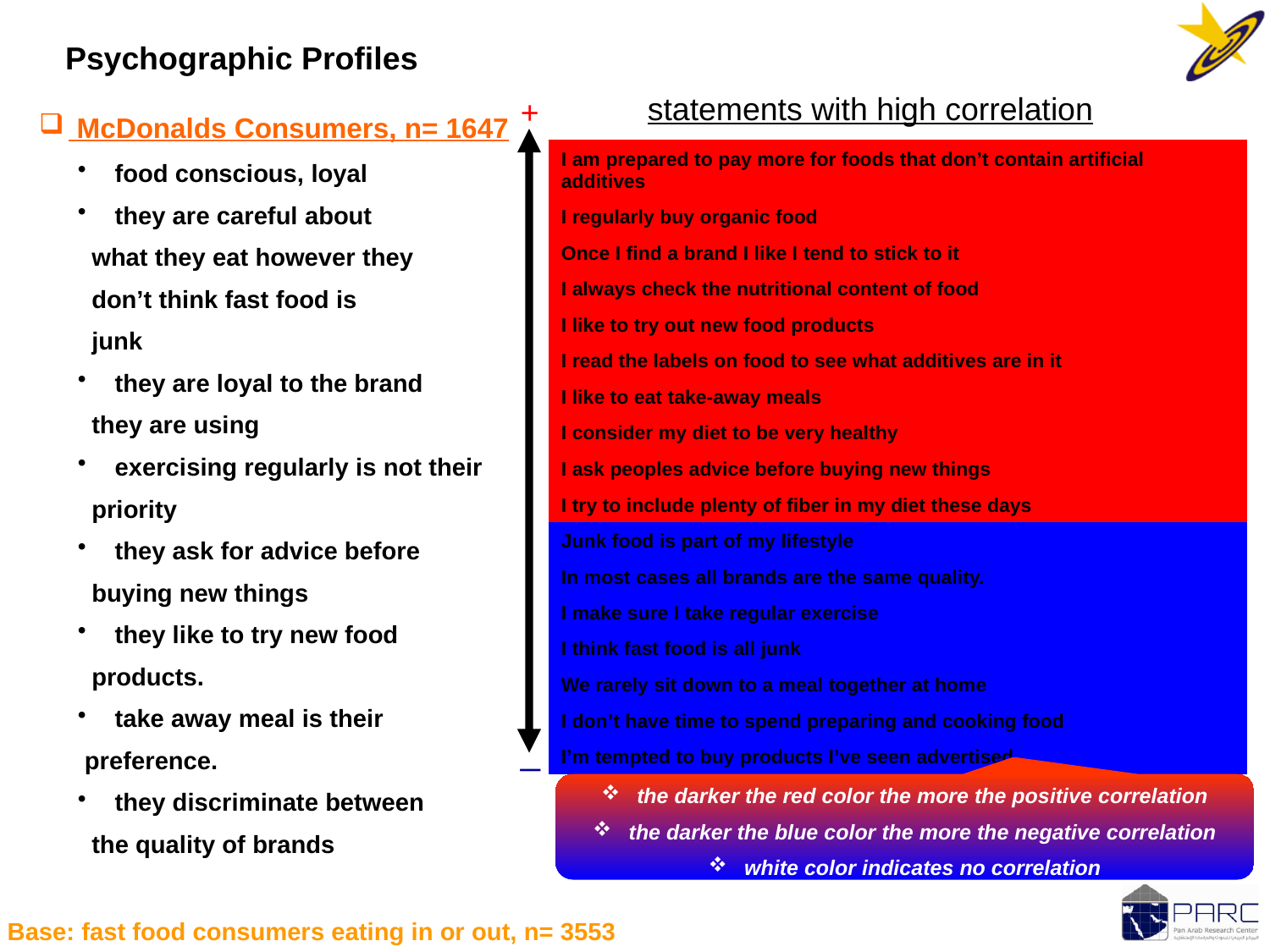

Psychographic Profiles
statements with high correlation
+
 McDonalds Consumers, n= 1647

| I am prepared to pay more for foods that don’t contain artificial additives |
| --- |
| I regularly buy organic food |
| Once I find a brand I like I tend to stick to it |
| I always check the nutritional content of food |
| I like to try out new food products |
| I read the labels on food to see what additives are in it |
| I like to eat take-away meals |
| I consider my diet to be very healthy |
| I ask peoples advice before buying new things |
| I try to include plenty of fiber in my diet these days |
| Junk food is part of my lifestyle |
| In most cases all brands are the same quality. |
| I make sure I take regular exercise |
| I think fast food is all junk |
| We rarely sit down to a meal together at home |
| I don’t have time to spend preparing and cooking food |
| I’m tempted to buy products I’ve seen advertised |
 food conscious, loyal
 they are careful about
  what they eat however they
  don’t think fast food is
  junk
 they are loyal to the brand
  they are using
 exercising regularly is not their
  priority
 they ask for advice before
  buying new things
 they like to try new food
  products.
 take away meal is their
 preference.
 they discriminate between
  the quality of brands
_
 the darker the red color the more the positive correlation
 the darker the blue color the more the negative correlation
 white color indicates no correlation

Base: fast food consumers eating in or out, n= 3553